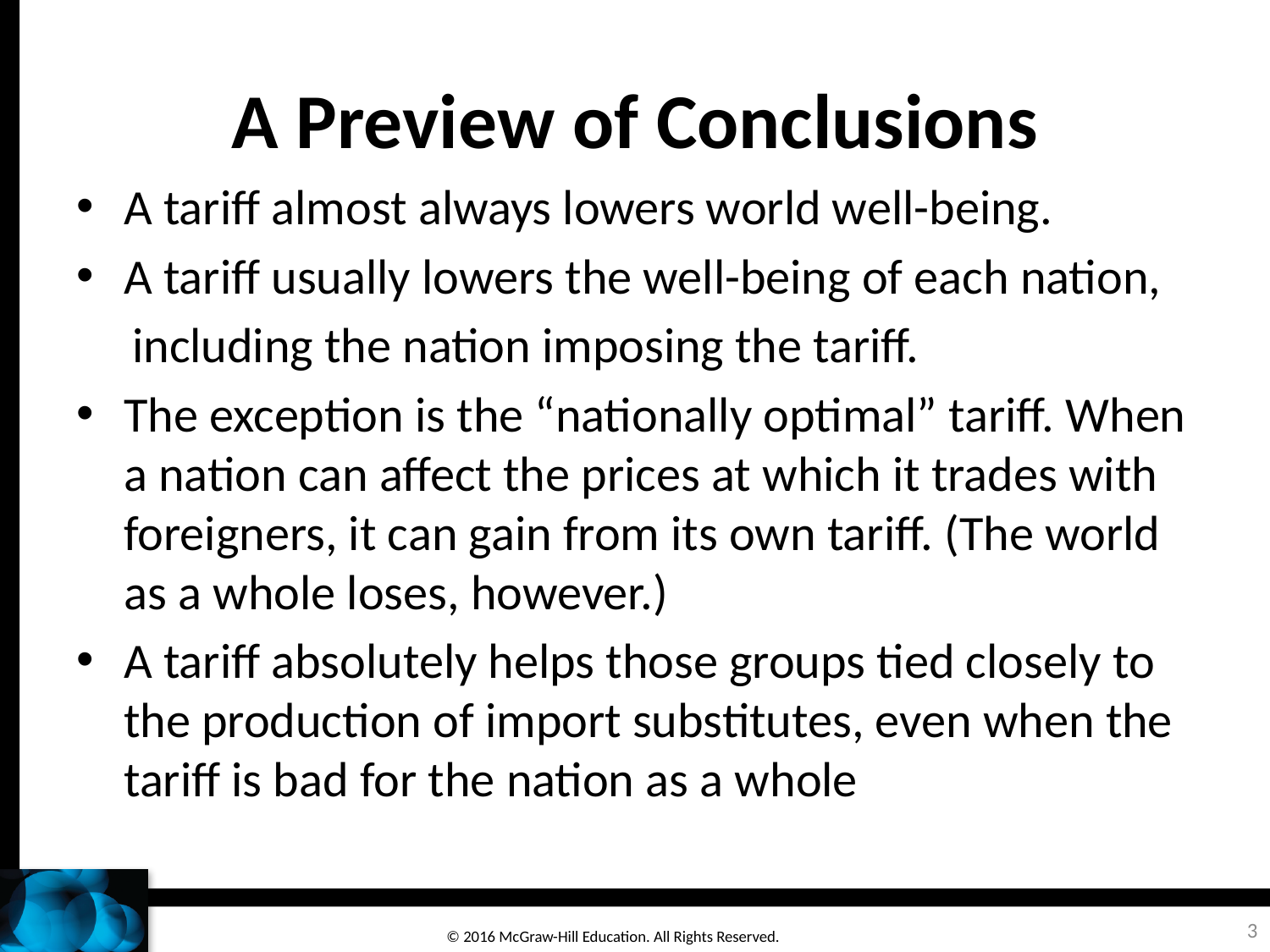

# A Preview of Conclusions
A tariff almost always lowers world well-being.
A tariff usually lowers the well-being of each nation,
     including the nation imposing the tariff.
The exception is the “nationally optimal” tariff. When a nation can affect the prices at which it trades with foreigners, it can gain from its own tariff. (The world as a whole loses, however.)
A tariff absolutely helps those groups tied closely to the production of import substitutes, even when the tariff is bad for the nation as a whole
3
© 2016 McGraw-Hill Education. All Rights Reserved.